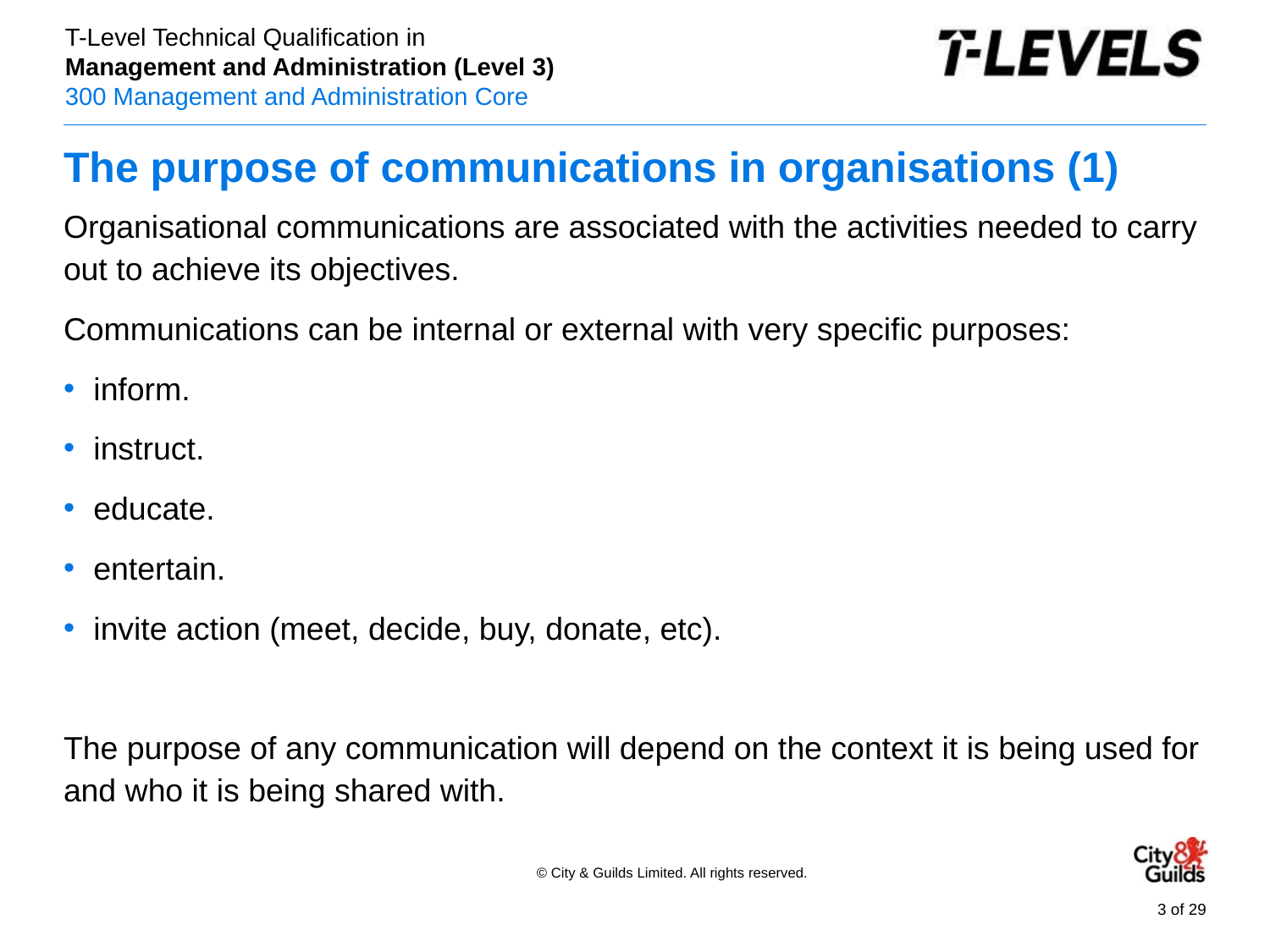

# The purpose of communications in organisations (1)
Organisational communications are associated with the activities needed to carry out to achieve its objectives.
Communications can be internal or external with very specific purposes:
inform.
instruct.
educate.
entertain.
invite action (meet, decide, buy, donate, etc).

The purpose of any communication will depend on the context it is being used for and who it is being shared with.